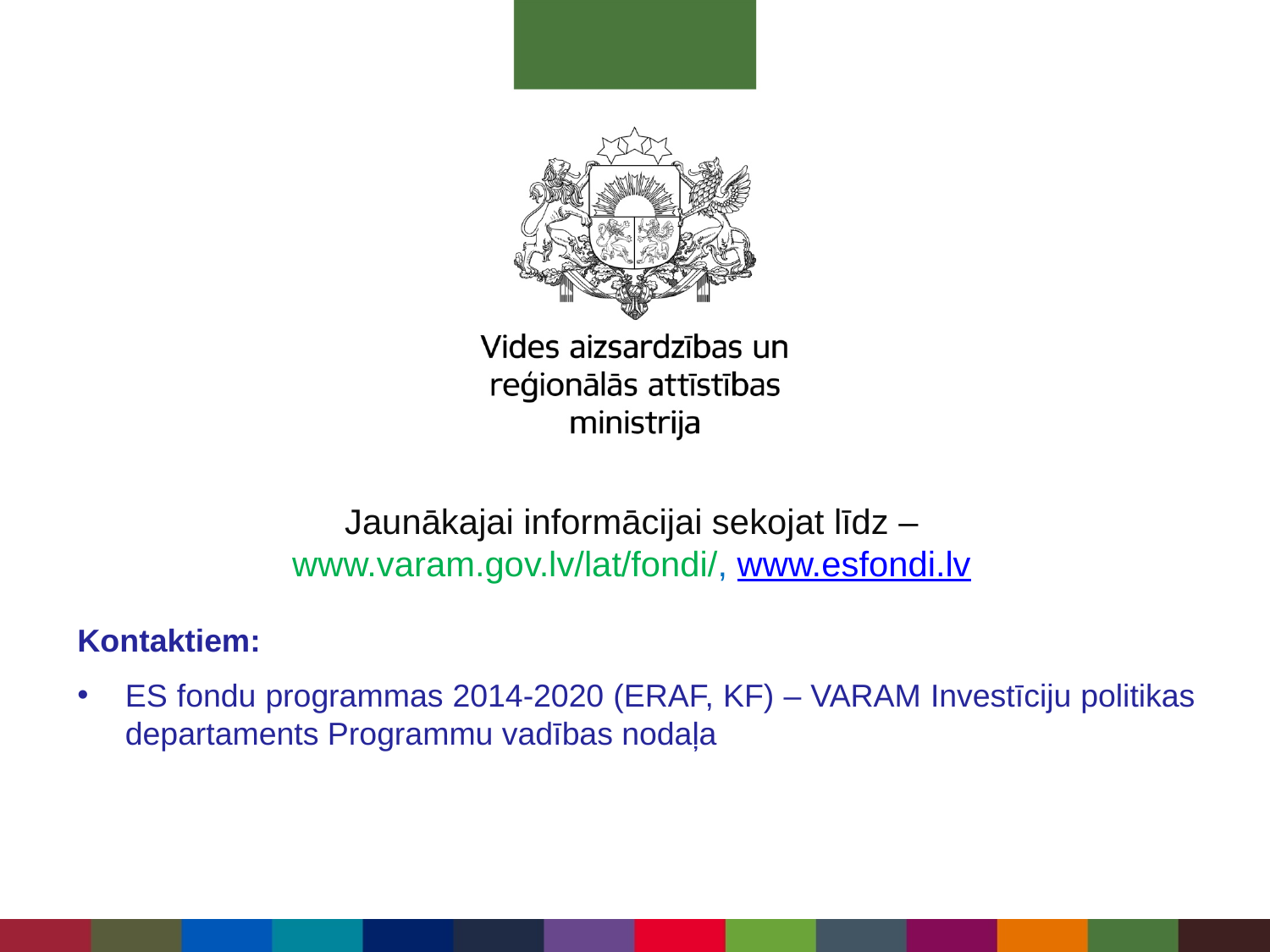

Jaunākajai informācijai sekojat līdz –
www.varam.gov.lv/lat/fondi/, www.esfondi.lv

Kontaktiem:

ES fondu programmas 2014-2020 (ERAF, KF) – VARAM Investīciju politikas departaments Programmu vadības nodaļa